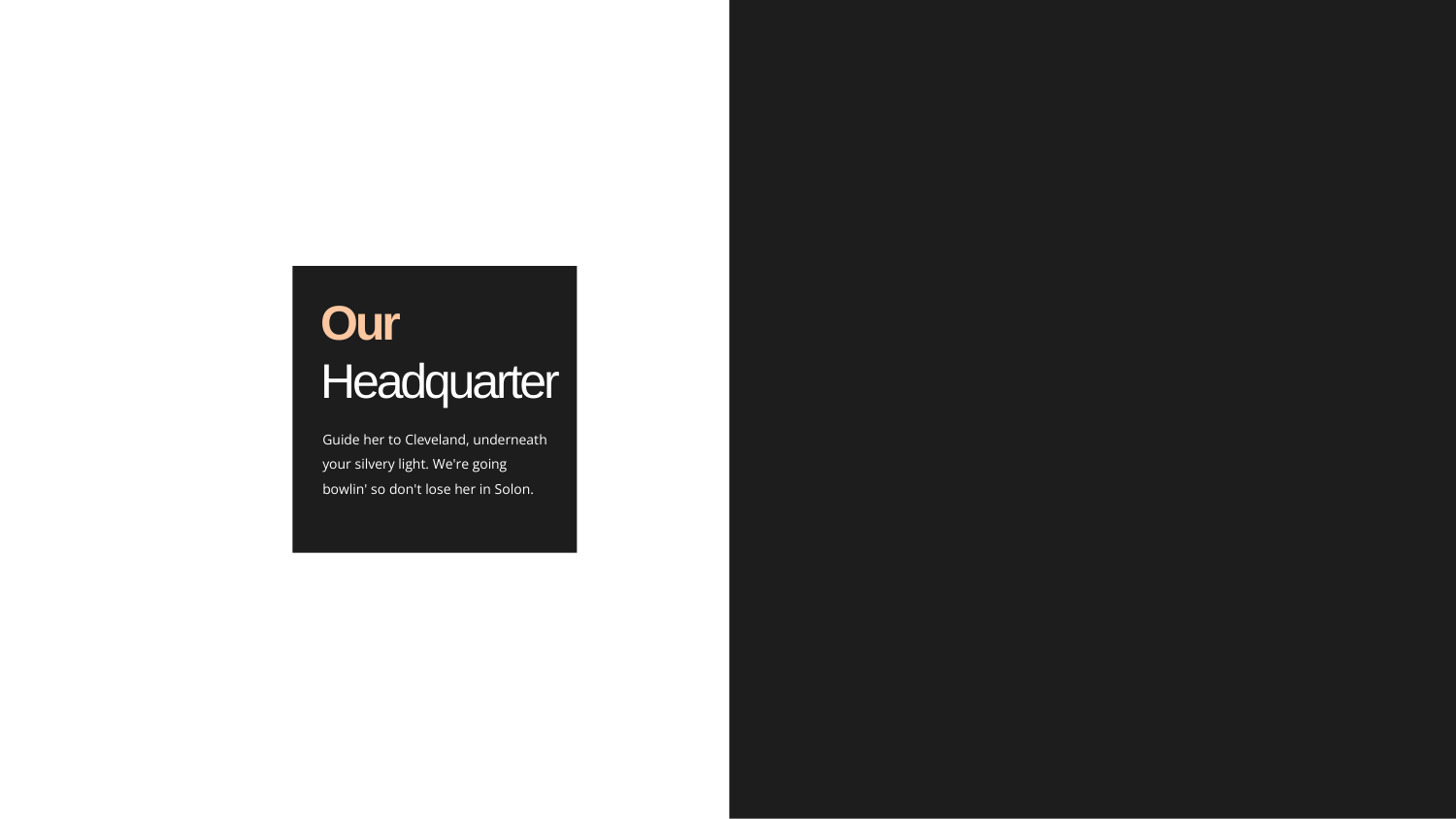

Our Headquarter
Guide her to Cleveland, underneath your silvery light. We're going bowlin' so don't lose her in Solon.